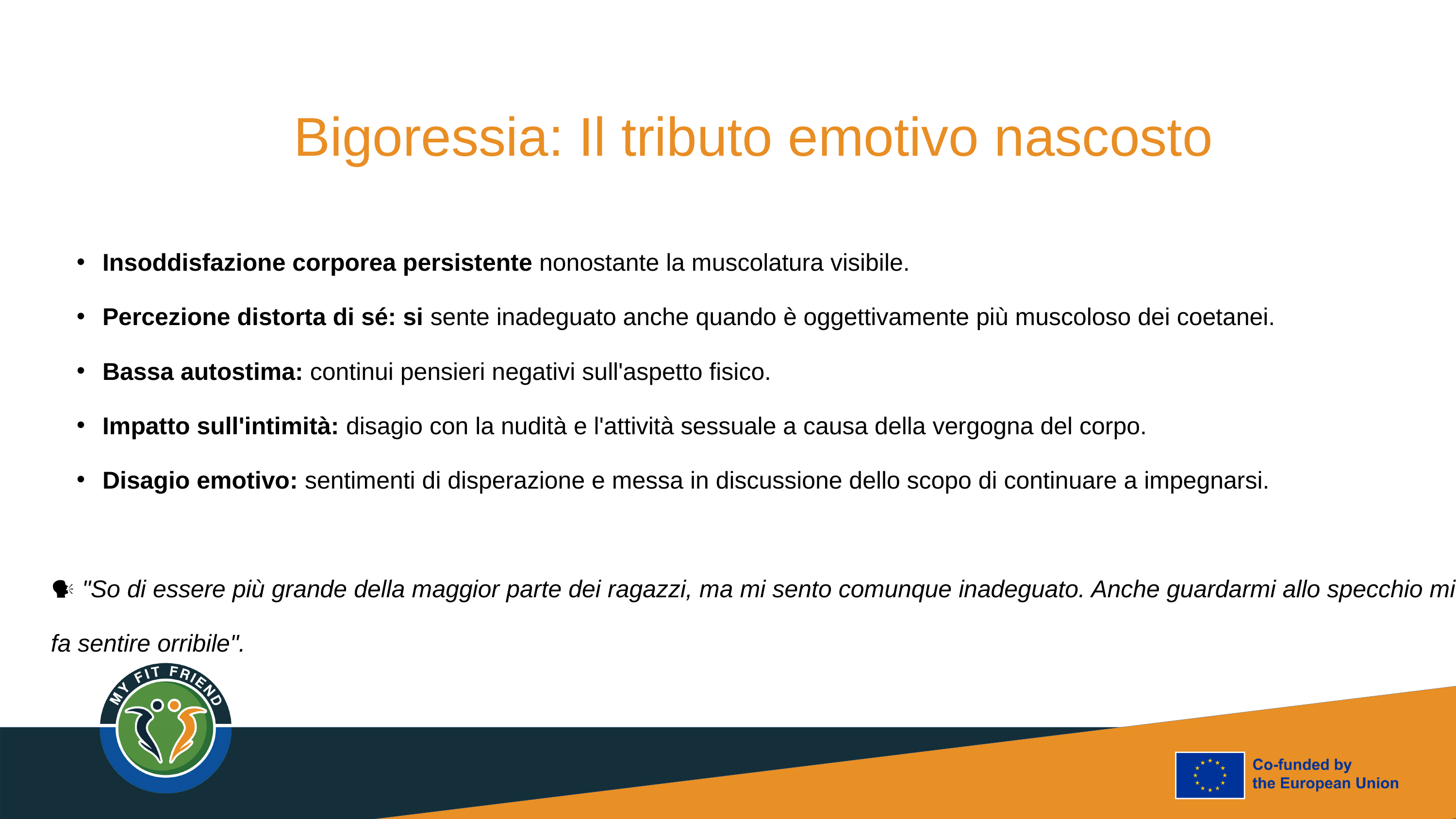

Bigoressia: Il tributo emotivo nascosto

Insoddisfazione corporea persistente nonostante la muscolatura visibile.
Percezione distorta di sé: si sente inadeguato anche quando è oggettivamente più muscoloso dei coetanei.
Bassa autostima: continui pensieri negativi sull'aspetto fisico.
Impatto sull'intimità: disagio con la nudità e l'attività sessuale a causa della vergogna del corpo.
Disagio emotivo: sentimenti di disperazione e messa in discussione dello scopo di continuare a impegnarsi.

🗣 "So di essere più grande della maggior parte dei ragazzi, ma mi sento comunque inadeguato. Anche guardarmi allo specchio mi fa sentire orribile".